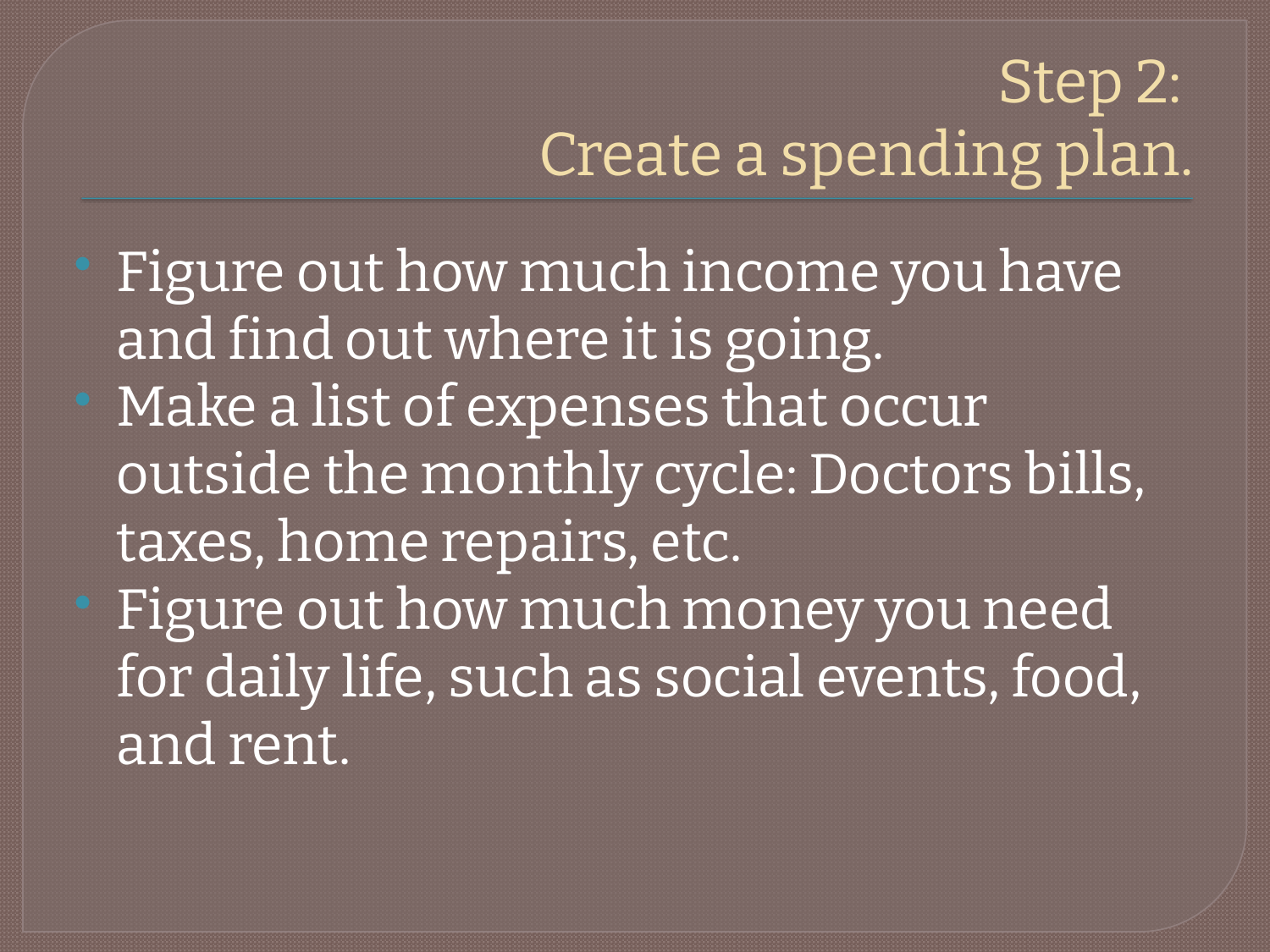

# Step 2: Create a spending plan.
Figure out how much income you have and find out where it is going.
Make a list of expenses that occur outside the monthly cycle: Doctors bills, taxes, home repairs, etc.
Figure out how much money you need for daily life, such as social events, food, and rent.